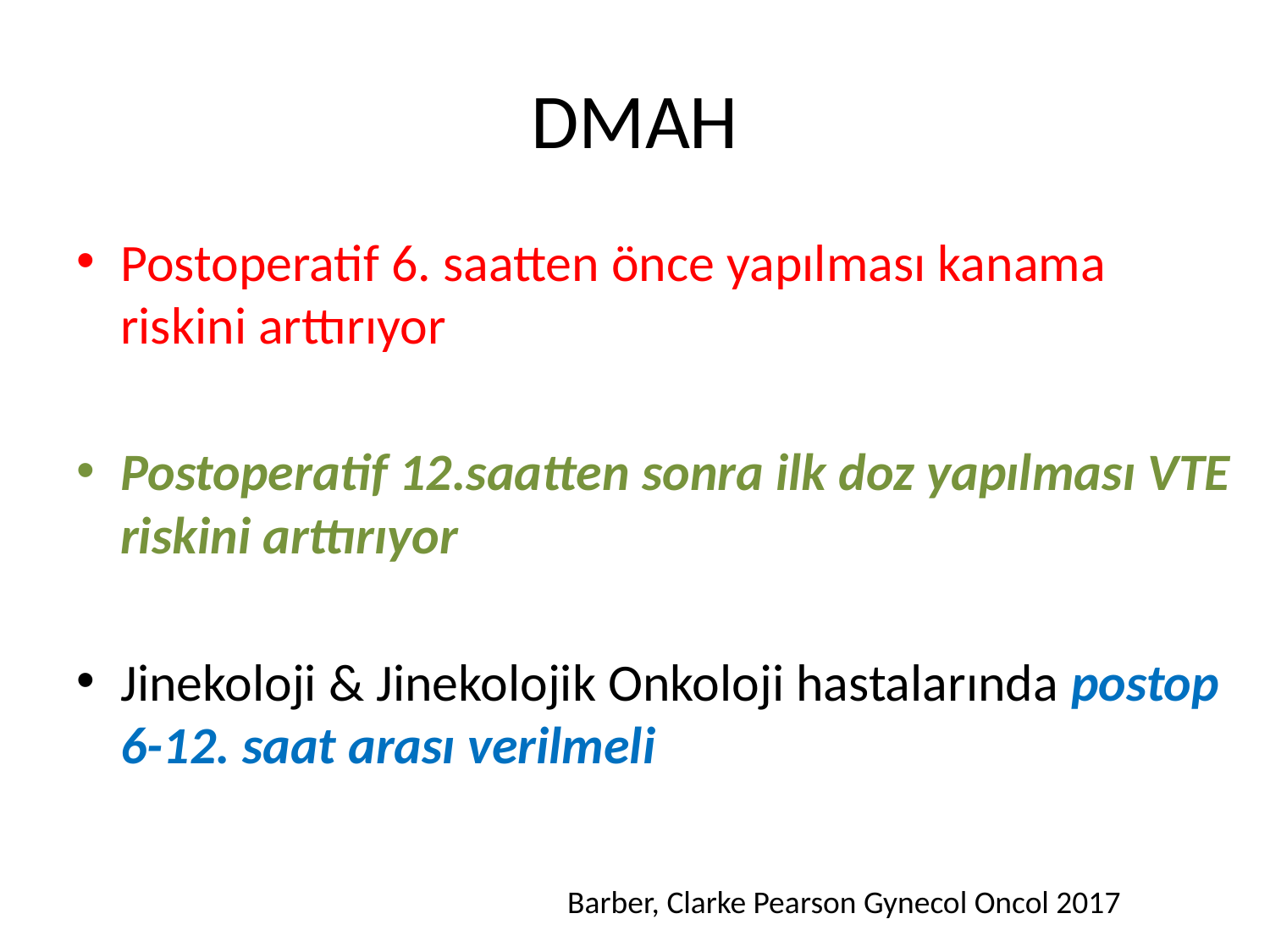

# DMAH
Postoperatif 6. saatten önce yapılması kanama riskini arttırıyor

Postoperatif 12.saatten sonra ilk doz yapılması VTE riskini arttırıyor

Jinekoloji & Jinekolojik Onkoloji hastalarında postop 6-12. saat arası verilmeli
Barber, Clarke Pearson Gynecol Oncol 2017